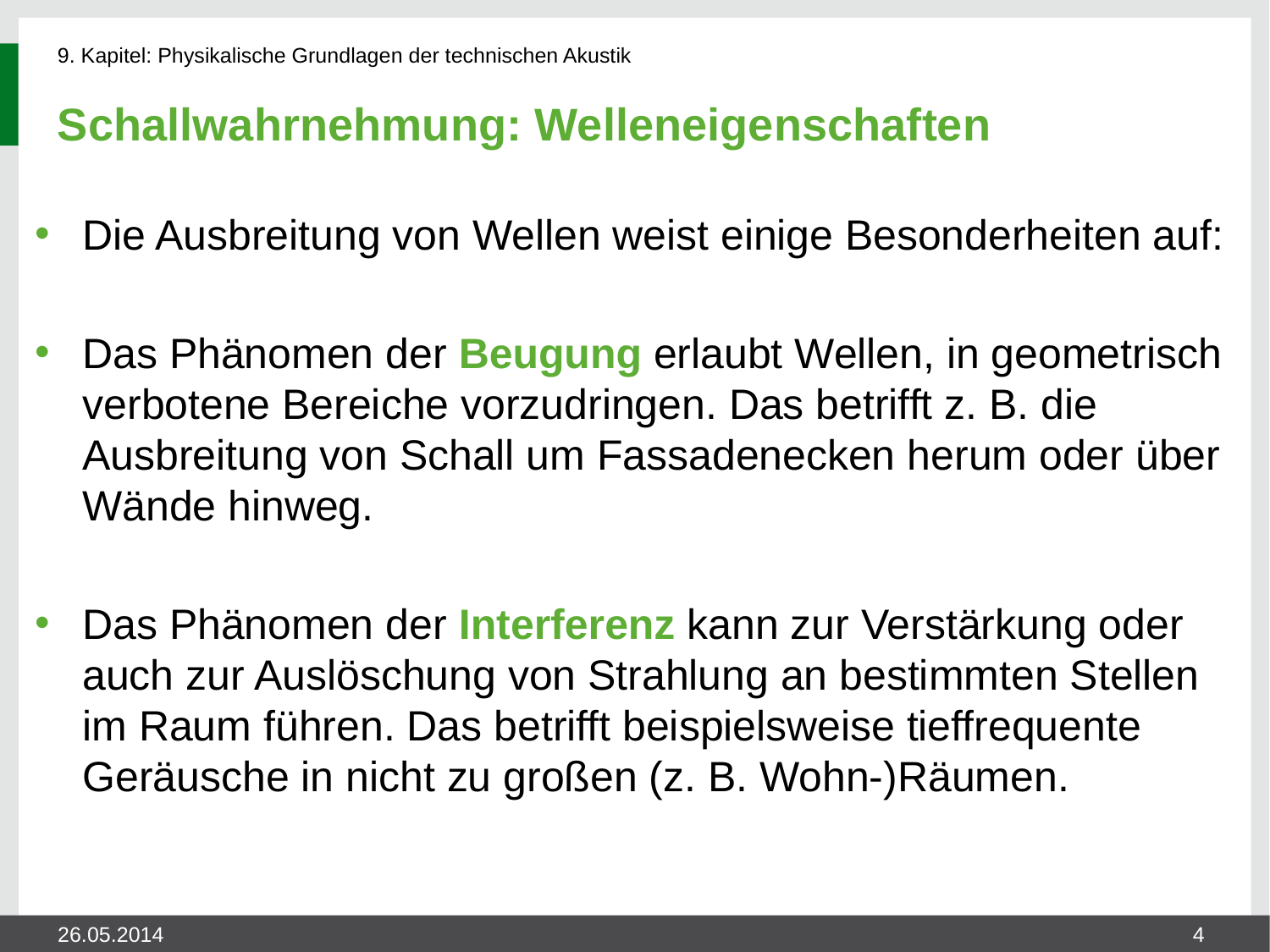

# Schallwahrnehmung: Welleneigenschaften
Die Ausbreitung von Wellen weist einige Besonderheiten auf:

Das Phänomen der Beugung erlaubt Wellen, in geometrisch verbotene Bereiche vorzudringen. Das betrifft z. B. die Ausbreitung von Schall um Fassadenecken herum oder über Wände hinweg.

Das Phänomen der Interferenz kann zur Verstärkung oder auch zur Auslöschung von Strahlung an bestimmten Stellen im Raum führen. Das betrifft beispielsweise tieffrequente Geräusche in nicht zu großen (z. B. Wohn-)Räumen.
26.05.2014
4